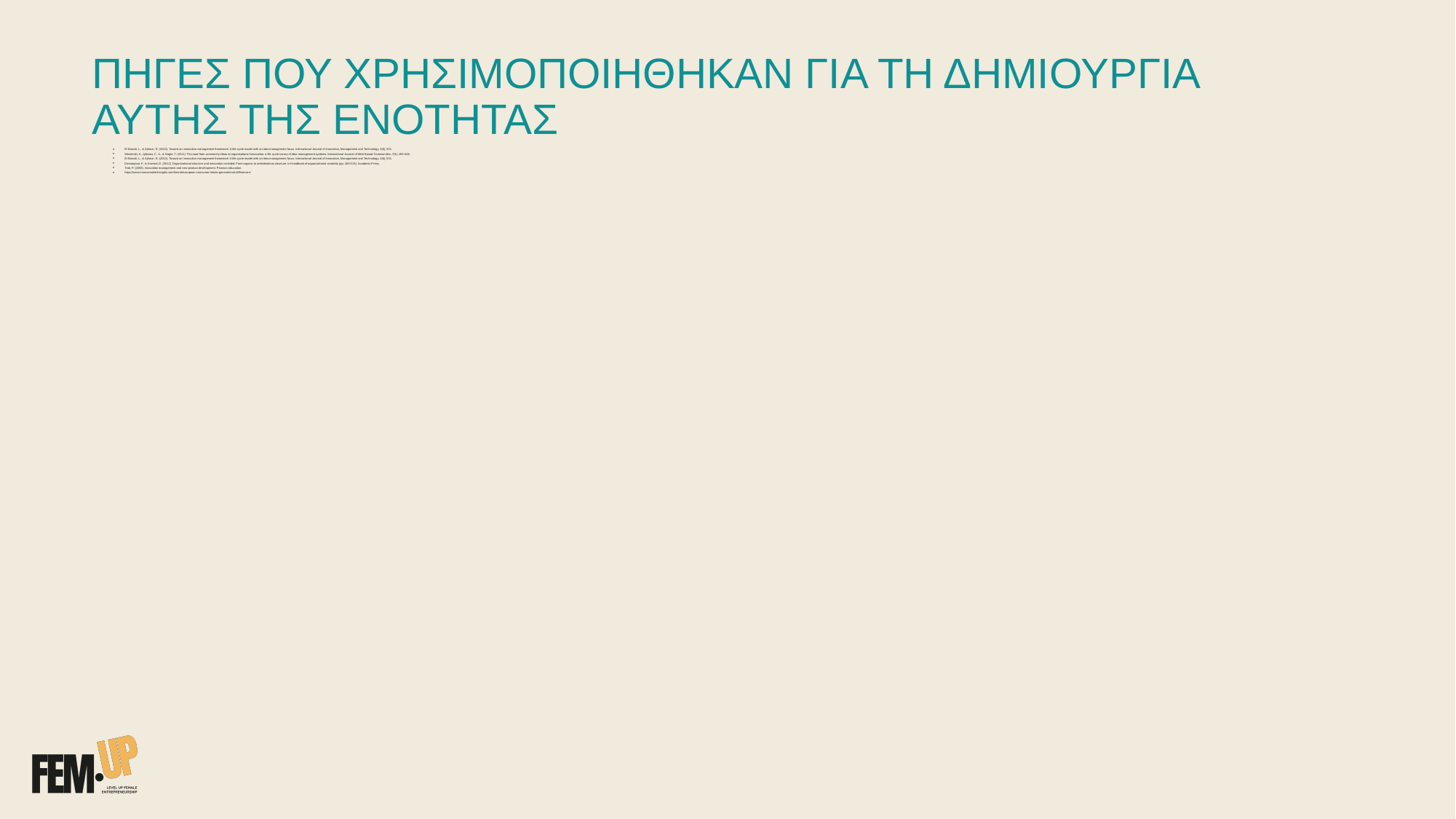

# ΠΗΓΕΣ ΠΟΥ ΧΡΗΣΙΜΟΠΟΙΗΘΗΚΑΝ ΓΙΑ ΤΗ ΔΗΜΙΟΥΡΓΙΑ ΑΥΤΗΣ ΤΗΣ ΕΝΟΤΗΤΑΣ
El Bassiti, L., & Ajhoun, R. (2013). Toward an innovation management framework: A life-cycle model with an idea management focus. International Journal of Innovation, Management and Technology, 4(6), 551.
Westerski, A., Iglesias, C. A., & Nagle, T. (2011). The road from community ideas to organisational innovation: a life cycle survey of idea management systems. International Journal of Web Based Communities, 7(4), 493-506.
El Bassiti, L., & Ajhoun, R. (2013). Toward an innovation management framework: A life-cycle model with an idea management focus. International Journal of Innovation, Management and Technology, 4(6), 551.
Damanpour, F., & Aravind, D. (2012). Organizational structure and innovation revisited: From organic to ambidextrous structure. In Handbook of organizational creativity (pp. 483-513). Academic Press.
Trott, P. (2008). Innovation management and new product development. Pearson education.
https://www.innovamarketinsights.com/trends/european-consumer-trends-generational-differences/